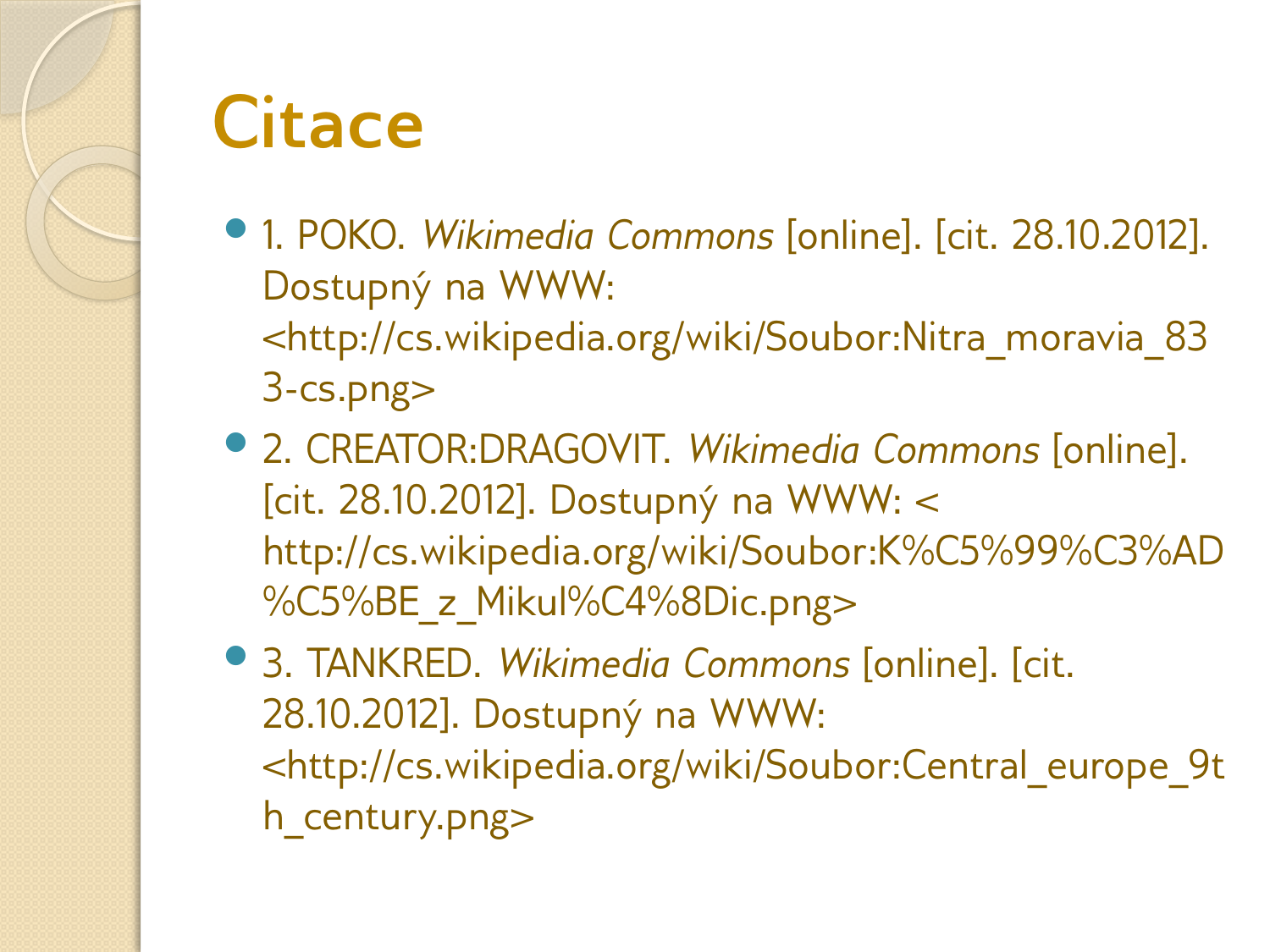

# Citace
1. POKO. Wikimedia Commons [online]. [cit. 28.10.2012]. Dostupný na WWW: <http://cs.wikipedia.org/wiki/Soubor:Nitra_moravia_833-cs.png>
2. CREATOR:DRAGOVIT. Wikimedia Commons [online]. [cit. 28.10.2012]. Dostupný na WWW: < http://cs.wikipedia.org/wiki/Soubor:K%C5%99%C3%AD%C5%BE_z_Mikul%C4%8Dic.png>
3. TANKRED. Wikimedia Commons [online]. [cit. 28.10.2012]. Dostupný na WWW: <http://cs.wikipedia.org/wiki/Soubor:Central_europe_9th_century.png>